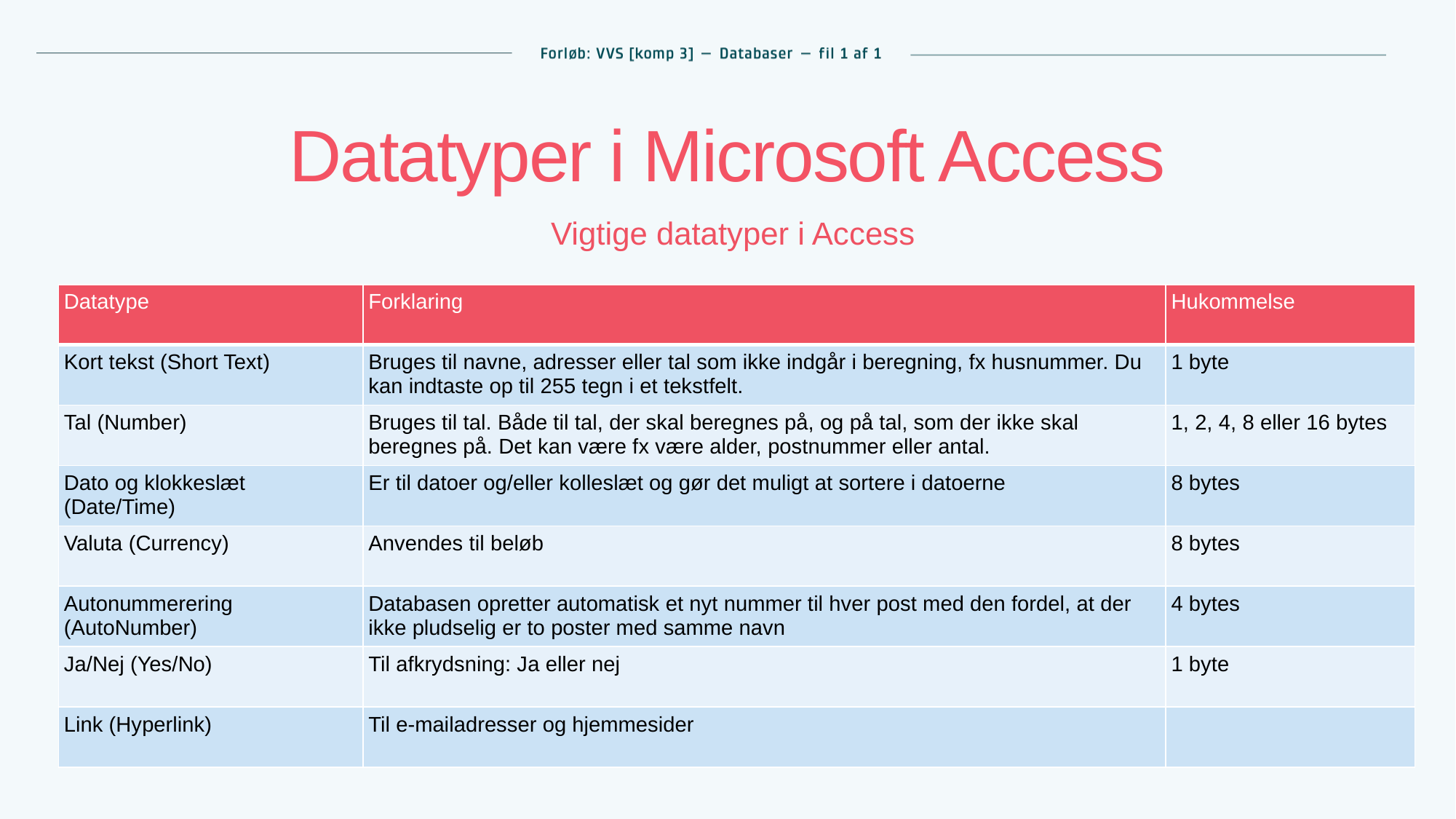

Datatyper i Microsoft Access
Vigtige datatyper i Access
| Datatype | Forklaring | Hukommelse |
| --- | --- | --- |
| Kort tekst (Short Text) | Bruges til navne, adresser eller tal som ikke indgår i beregning, fx husnummer. Du kan indtaste op til 255 tegn i et tekstfelt. | 1 byte |
| Tal (Number) | Bruges til tal. Både til tal, der skal beregnes på, og på tal, som der ikke skal beregnes på. Det kan være fx være alder, postnummer eller antal. | 1, 2, 4, 8 eller 16 bytes |
| Dato og klokkeslæt (Date/Time) | Er til datoer og/eller kolleslæt og gør det muligt at sortere i datoerne | 8 bytes |
| Valuta (Currency) | Anvendes til beløb | 8 bytes |
| Autonummerering (AutoNumber) | Databasen opretter automatisk et nyt nummer til hver post med den fordel,  at der ikke pludselig er to poster med samme navn | 4 bytes |
| Ja/Nej (Yes/No) | Til afkrydsning: Ja eller nej | 1 byte |
| Link (Hyperlink) | Til e-mailadresser og hjemmesider |  |